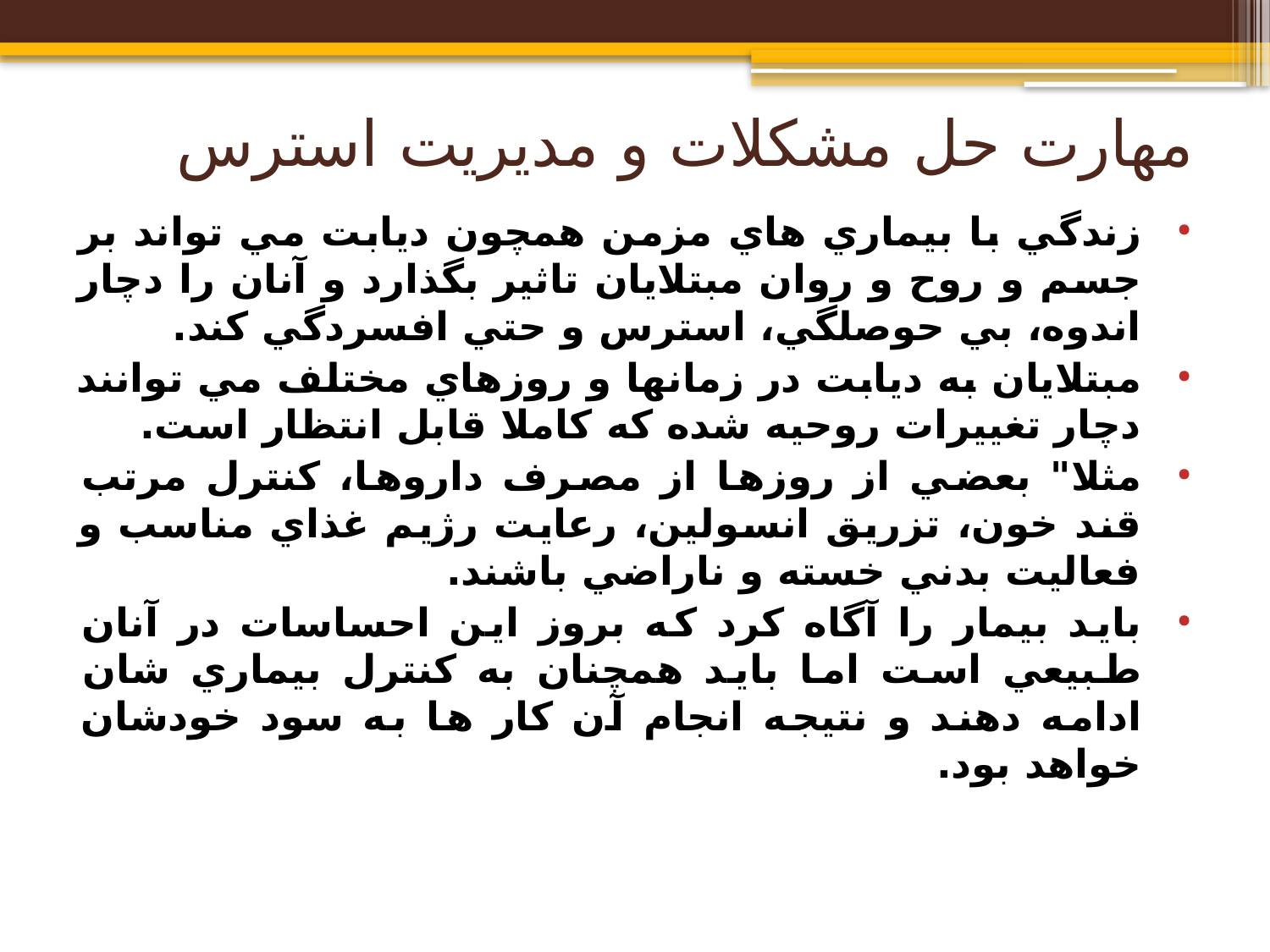

# مهارت حل مشكلات و مديريت استرس
زندگي با بيماري هاي مزمن همچون ديابت مي تواند بر جسم و روح و روان مبتلايان تاثير بگذارد و آنان را دچار اندوه، بي حوصلگي، استرس و حتي افسردگي كند.
مبتلايان به ديابت در زمانها و روزهاي مختلف مي توانند دچار تغييرات روحيه شده كه كاملا قابل انتظار است.
مثلا" بعضي از روزها از مصرف داروها، كنترل مرتب قند خون، تزريق انسولين، رعايت رژيم غذاي مناسب و فعاليت بدني خسته و ناراضي باشند.
بايد بيمار را آگاه كرد كه بروز اين احساسات در آنان طبيعي است اما بايد همچنان به كنترل بيماري شان ادامه دهند و نتيجه انجام آن كار ها به سود خودشان خواهد بود.